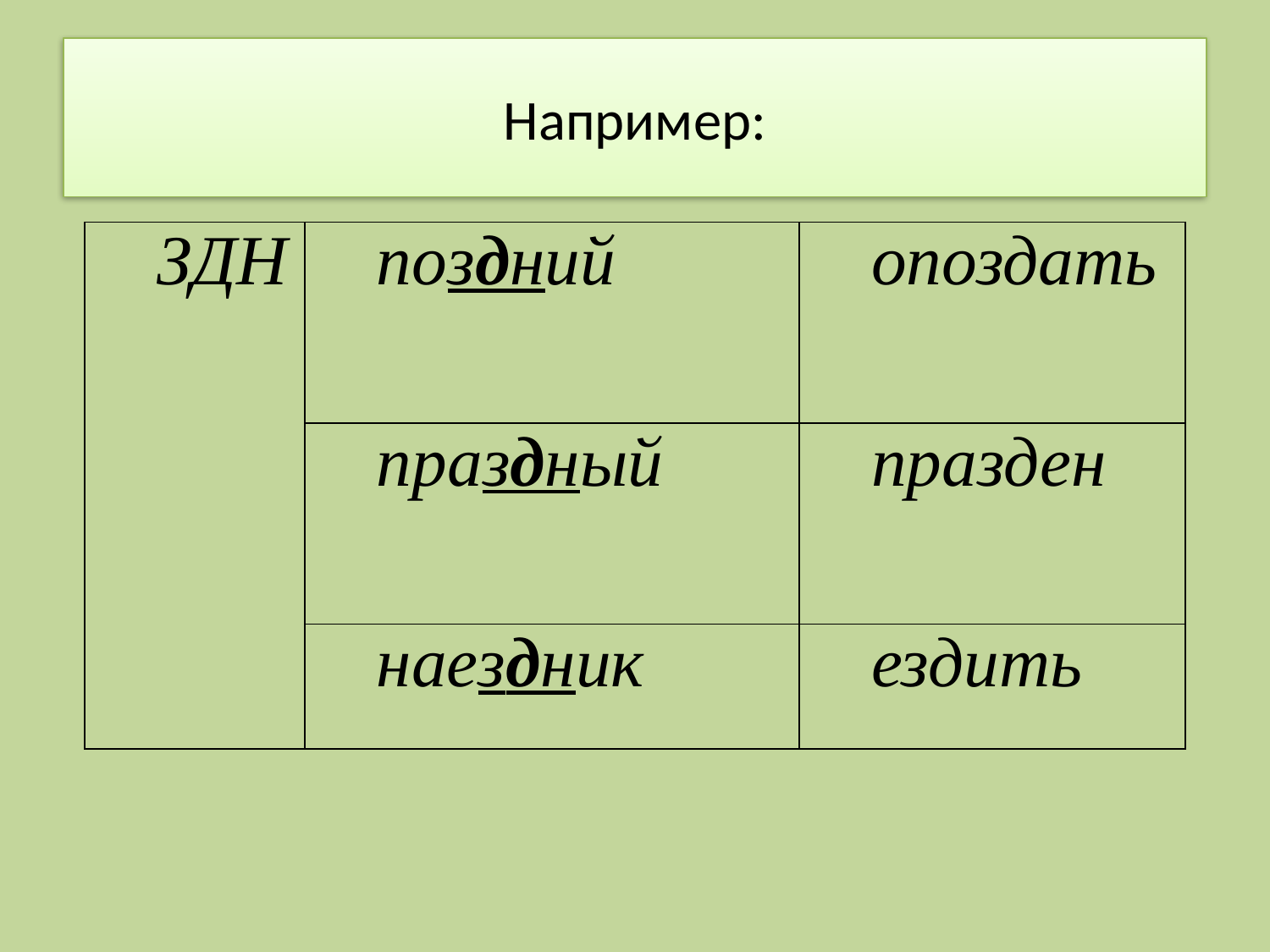

# Например:
| ЗДН | поздний | опоздать |
| --- | --- | --- |
|  | праздный | празден |
|  | наездник | ездить |